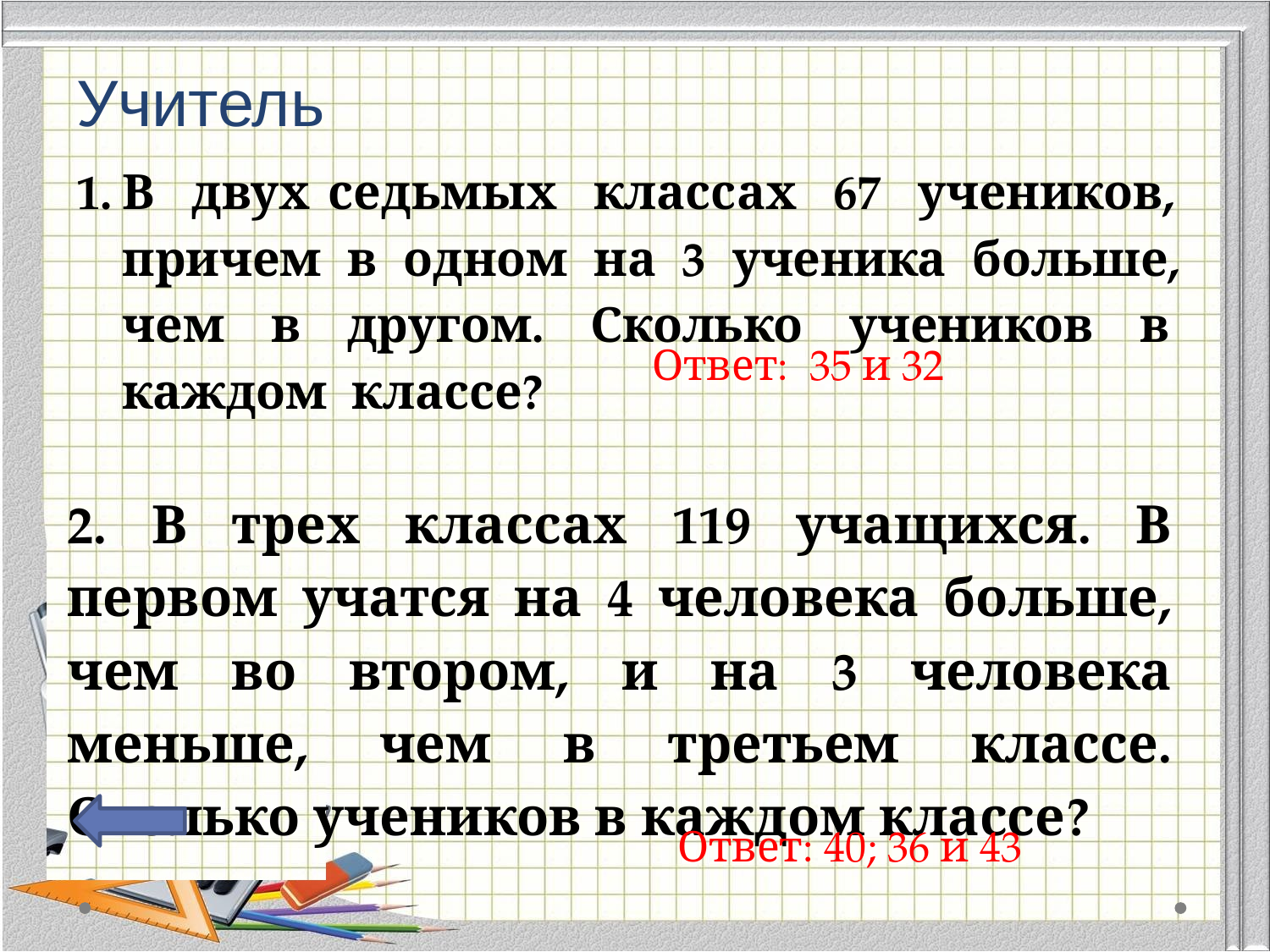

# Учитель
В  двух седьмых  классах  67  учеников,  причем  в  одном  на  3  ученика  больше,  чем  в  другом.  Сколько  учеников  в  каждом  классе?

Ответ:  35 и 32
2. В трех классах 119 учащихся. В первом учатся на 4 человека больше, чем во втором, и на 3 человека меньше, чем в третьем классе. Сколько учеников в каждом классе?

Ответ: 40; 36 и 43